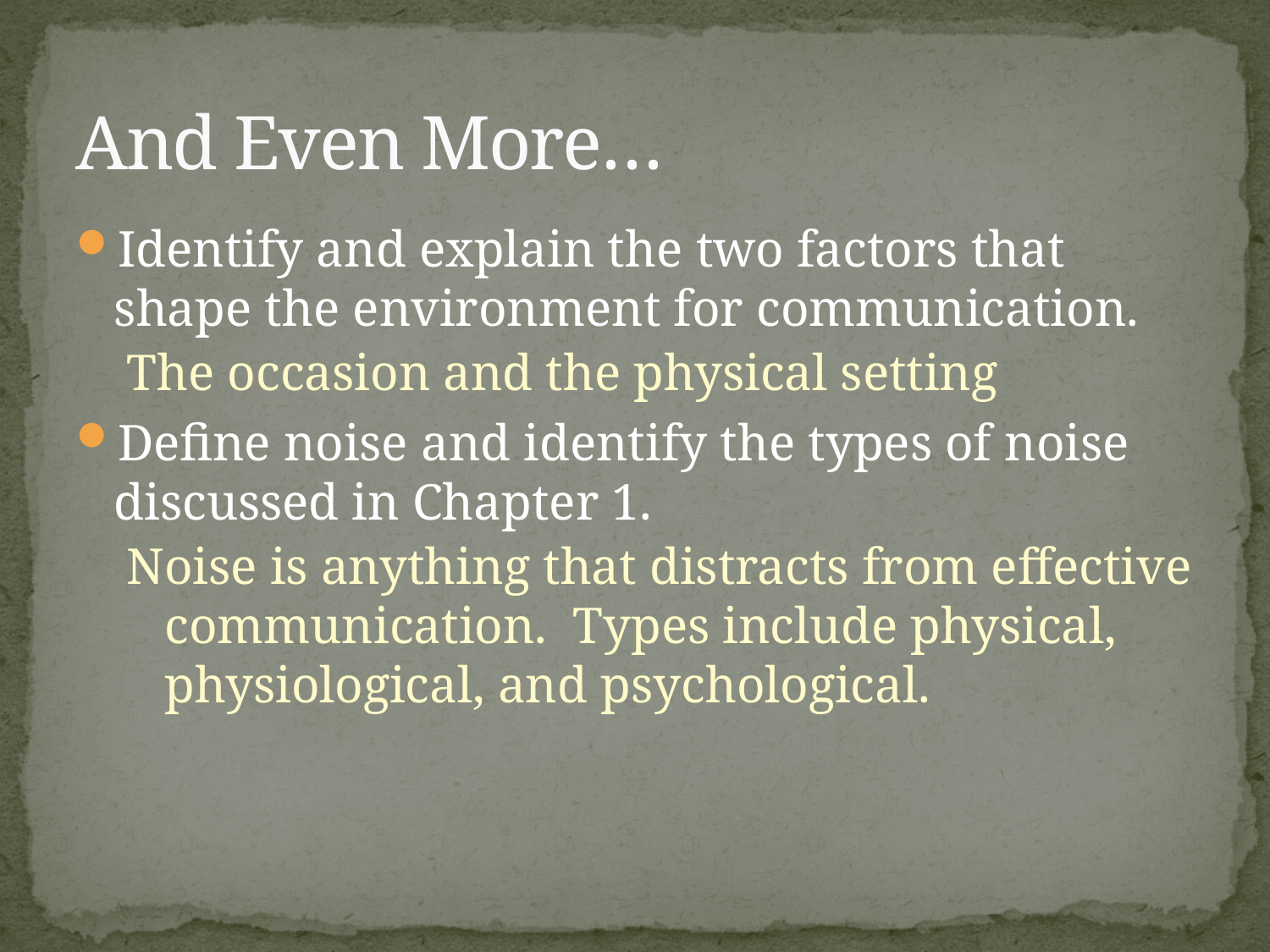

# And Even More…
Identify and explain the two factors that shape the environment for communication.
The occasion and the physical setting
Define noise and identify the types of noise discussed in Chapter 1.
Noise is anything that distracts from effective communication.  Types include physical, physiological, and psychological.